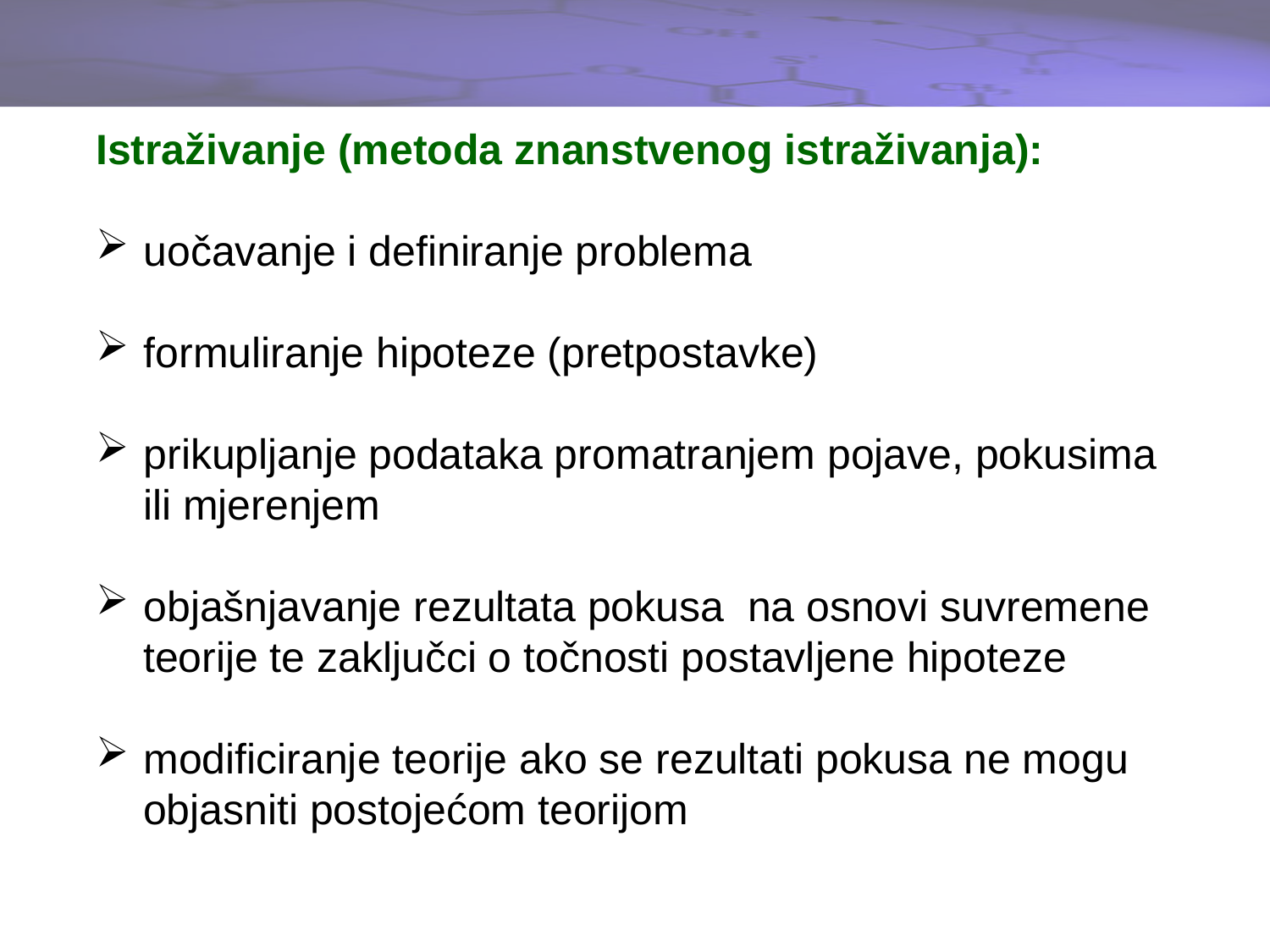

Istraživanje (metoda znanstvenog istraživanja):

uočavanje i definiranje problema

formuliranje hipoteze (pretpostavke)

prikupljanje podataka promatranjem pojave, pokusima
    ili mjerenjem

objašnjavanje rezultata pokusa  na osnovi suvremene
    teorije te zaključci o točnosti postavljene hipoteze

modificiranje teorije ako se rezultati pokusa ne mogu
    objasniti postojećom teorijom